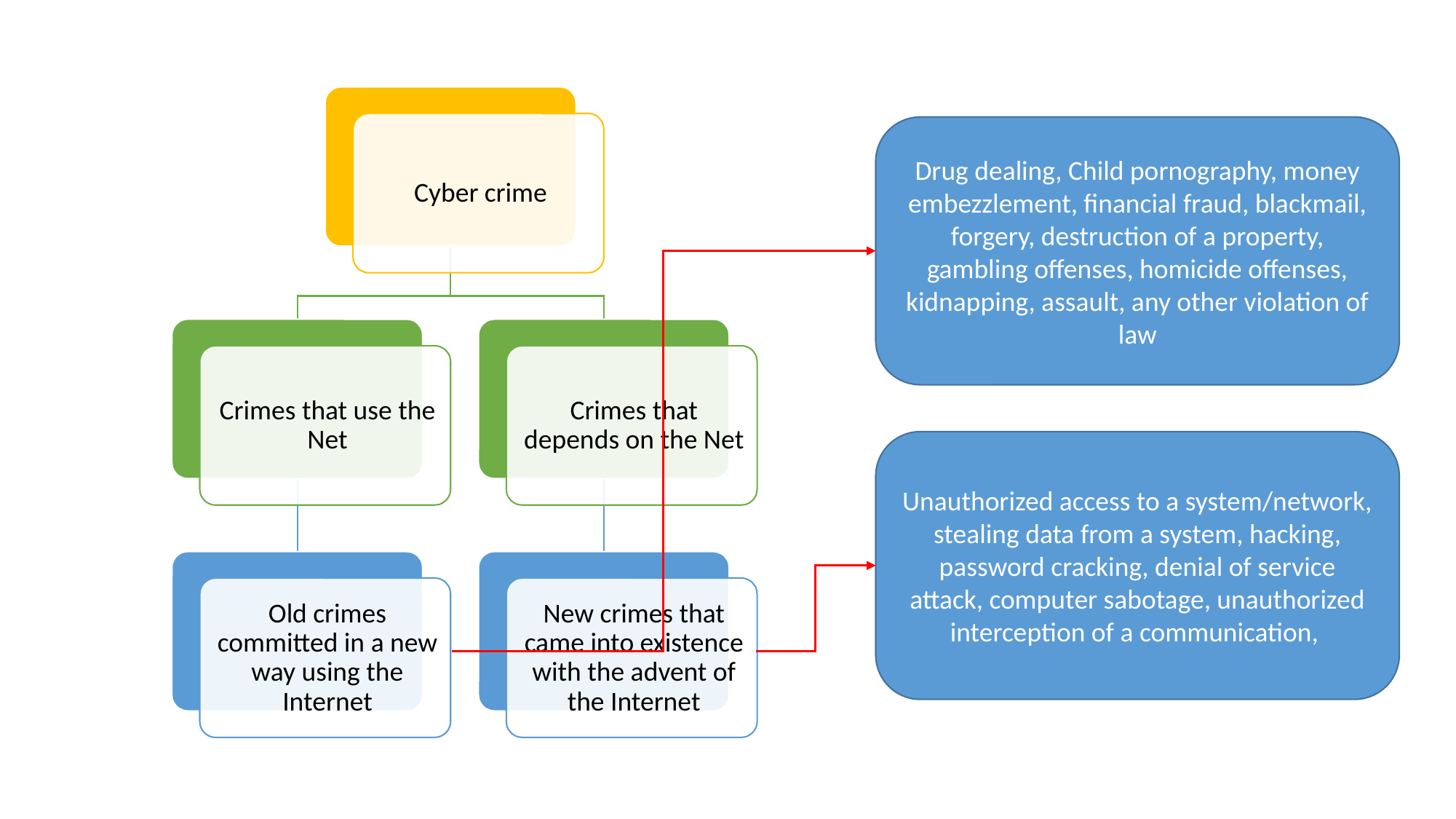

Cyber crime
Crimes that use the Net
Old crimes committed in a new way using the Internet
Crimes that depends on the Net
New crimes that came into existence with the advent of the Internet
Drug dealing, Child pornography, money embezzlement, financial fraud, blackmail, forgery, destruction of a property, gambling offenses, homicide offenses, kidnapping, assault, any other violation of law
Unauthorized access to a system/network, stealing data from a system, hacking, password cracking, denial of service attack, computer sabotage, unauthorized interception of a communication,